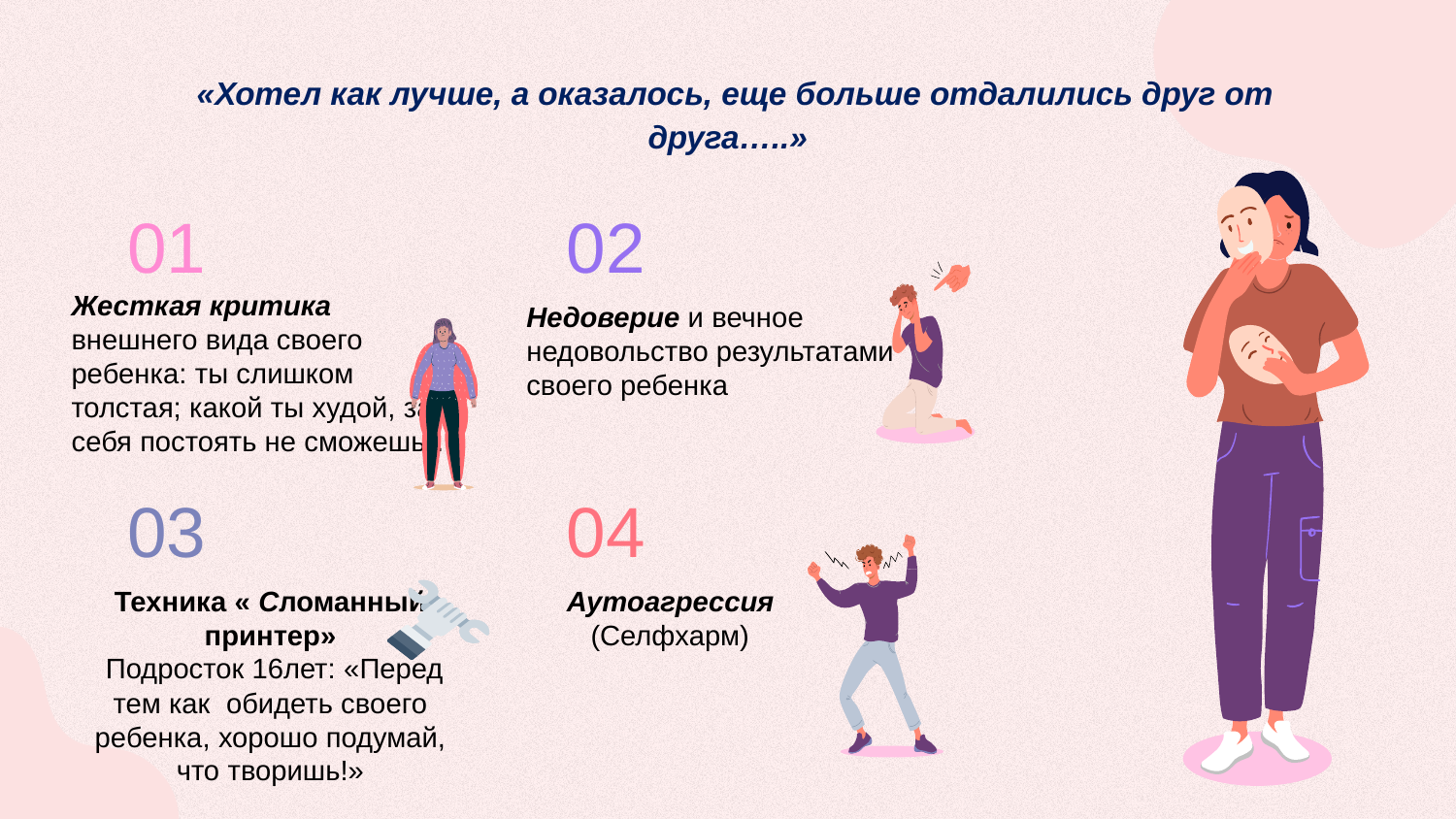

# «Хотел как лучше, а оказалось, еще больше отдалились друг от друга…..»

01
02

Жесткая критика внешнего вида своего ребенка: ты слишком толстая; какой ты худой, за себя постоять не сможешь…
Недоверие и вечное недовольство результатами своего ребенка

03
04

Техника « Сломанный принтер»
 Подросток 16лет: «Перед тем как  обидеть своего ребенка, хорошо подумай, что творишь!»

Аутоагрессия
   (Селфхарм)